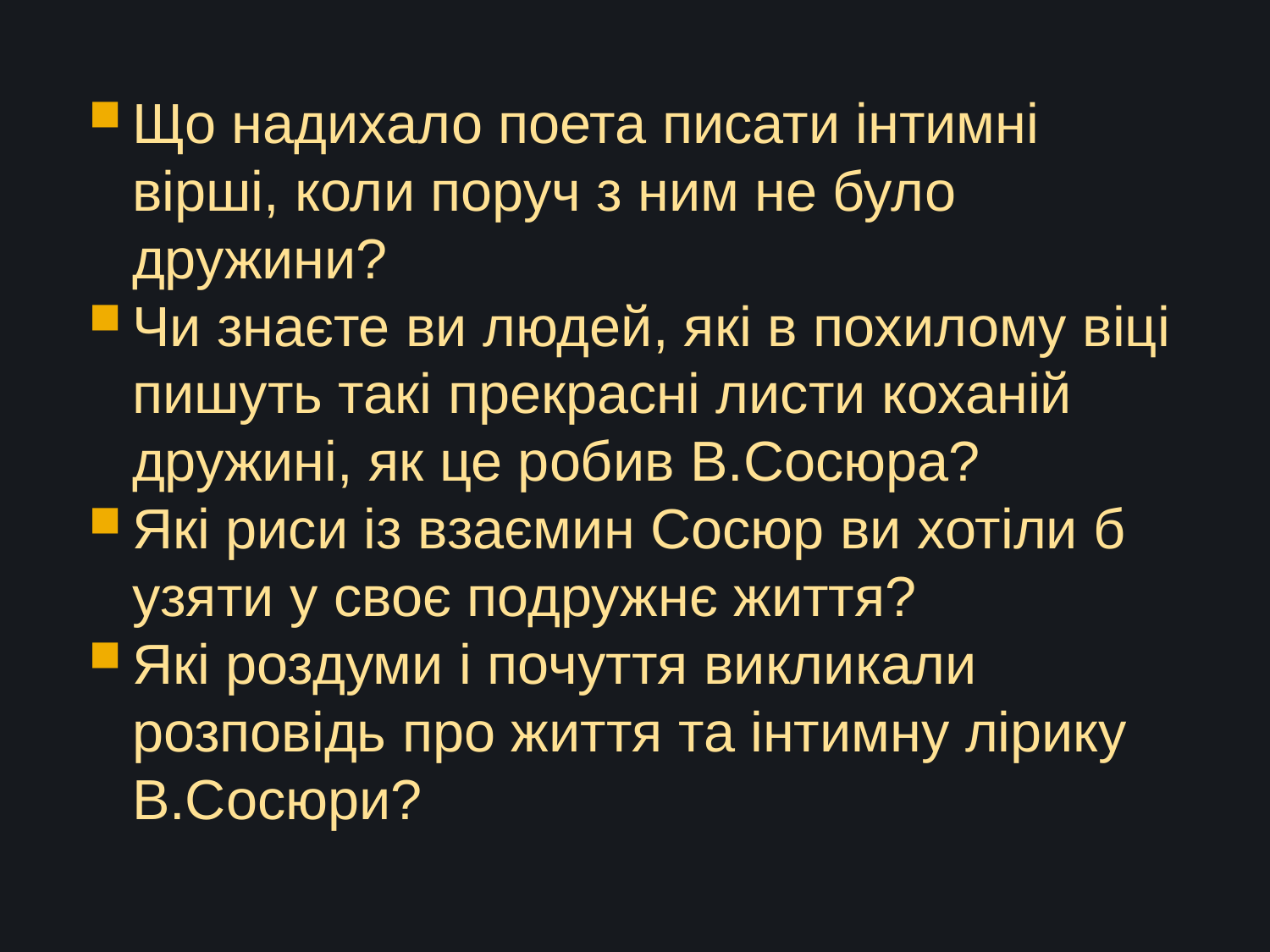

Що надихало поета писати інтимні вірші, коли поруч з ним не було дружини?
Чи знаєте ви людей, які в похилому віці пишуть такі прекрасні листи коханій дружині, як це робив В.Сосюра?
Які риси із взаємин Сосюр ви хотіли б узяти у своє подружнє життя?
Які роздуми і почуття викликали розповідь про життя та інтимну лірику В.Сосюри?